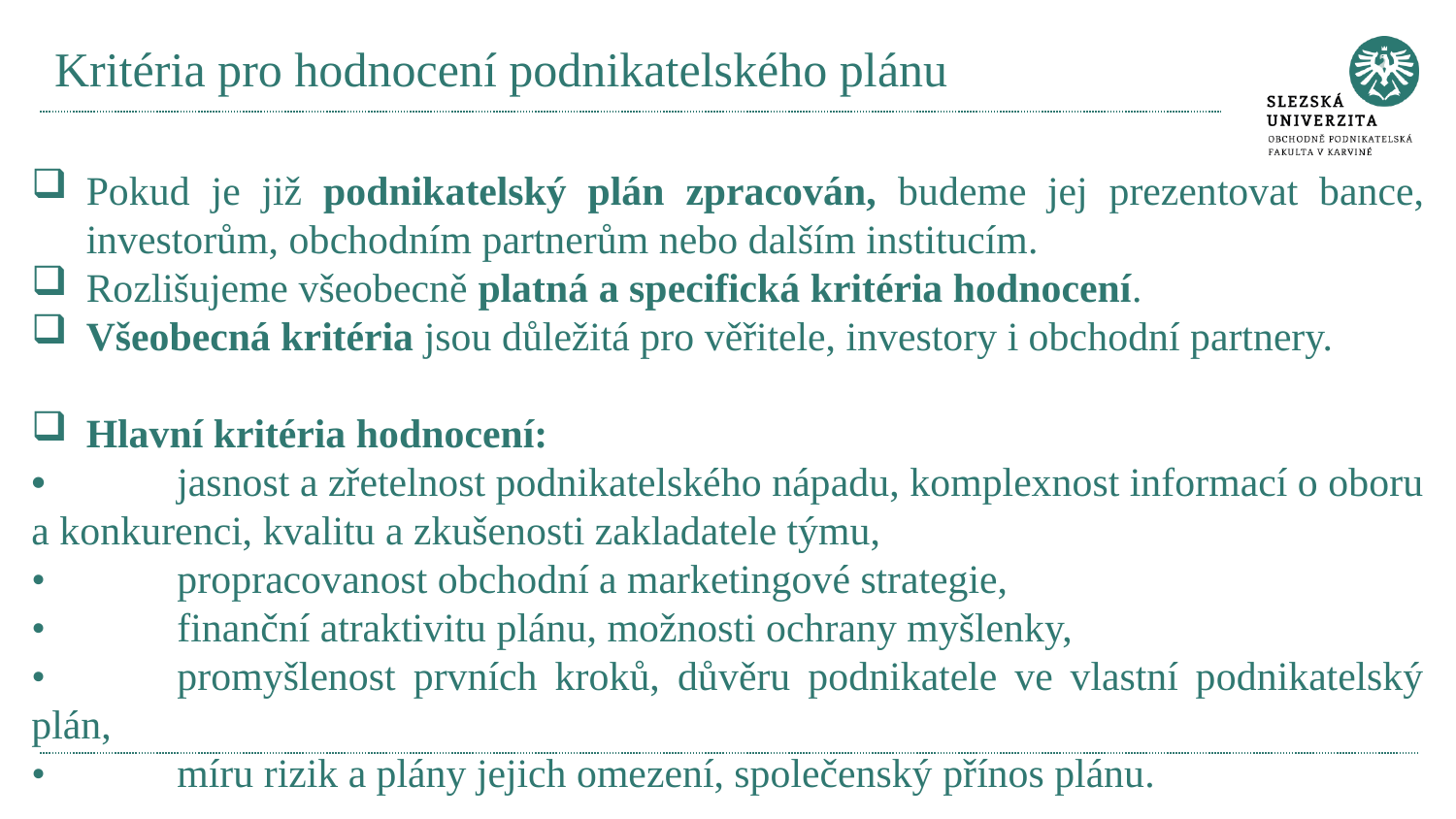

# Kritéria pro hodnocení podnikatelského plánu
Pokud je již podnikatelský plán zpracován, budeme jej prezentovat bance, investorům, obchodním partnerům nebo dalším institucím.
Rozlišujeme všeobecně platná a specifická kritéria hodnocení.
Všeobecná kritéria jsou důležitá pro věřitele, investory i obchodní partnery.

Hlavní kritéria hodnocení:
•	jasnost a zřetelnost podnikatelského nápadu, komplexnost informací o oboru a konkurenci, kvalitu a zkušenosti zakladatele týmu,
•	propracovanost obchodní a marketingové strategie,
•	finanční atraktivitu plánu, možnosti ochrany myšlenky,
•	promyšlenost prvních kroků, důvěru podnikatele ve vlastní podnikatelský plán,
•	míru rizik a plány jejich omezení, společenský přínos plánu.